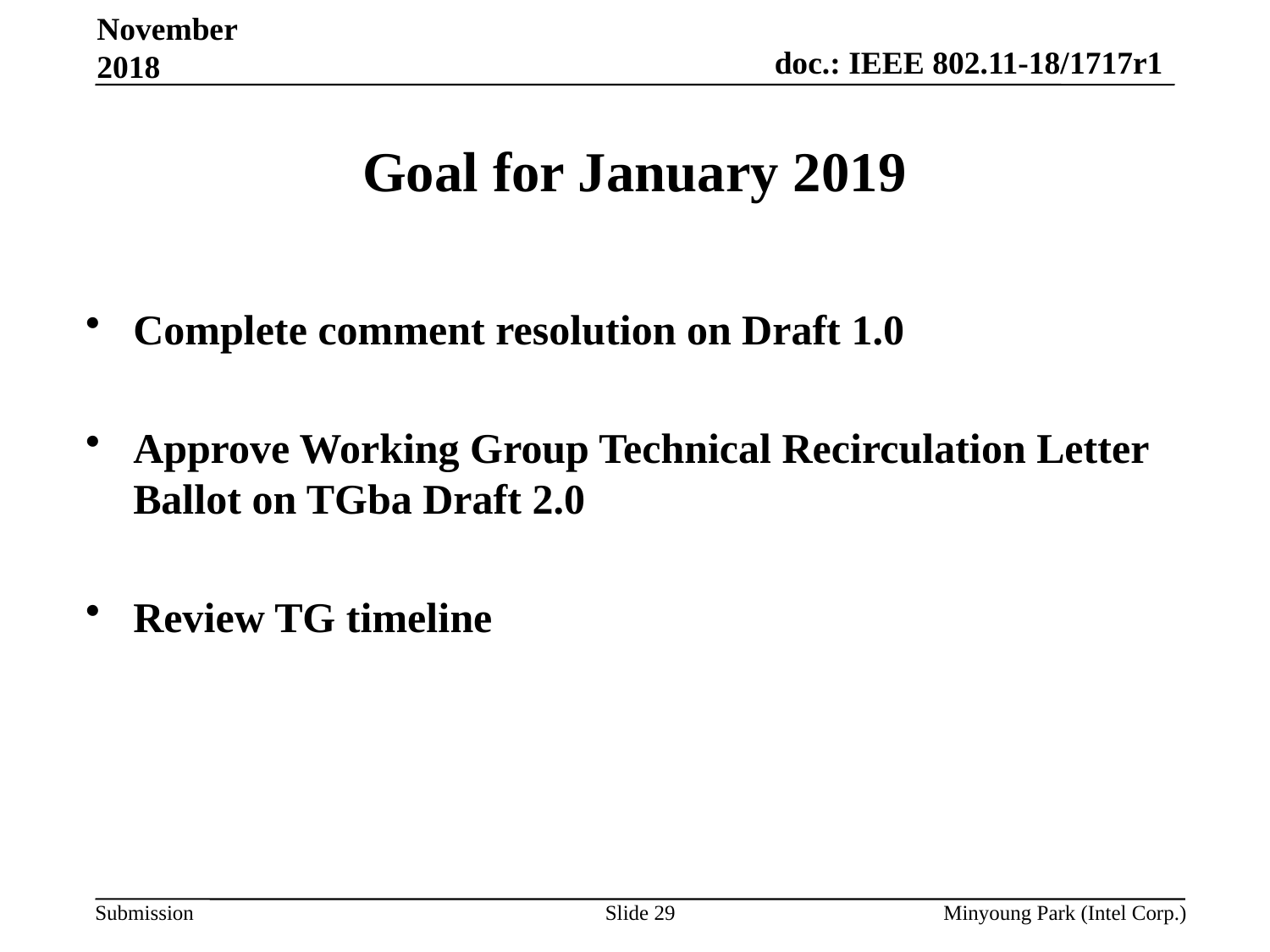

November 2018
# Goal for January 2019
Complete comment resolution on Draft 1.0

Approve Working Group Technical Recirculation Letter Ballot on TGba Draft 2.0

Review TG timeline

Slide 29
Minyoung Park (Intel Corp.)